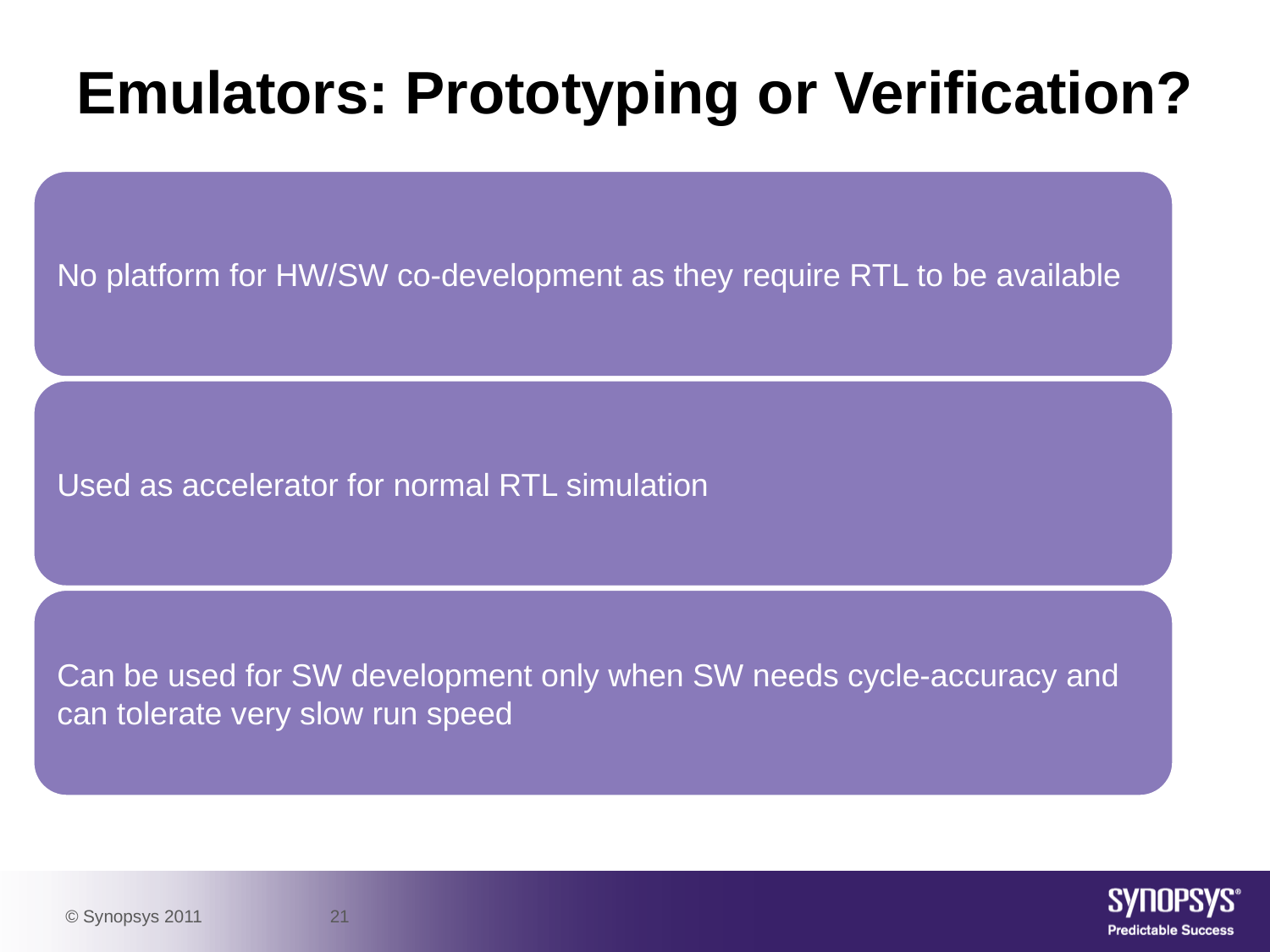

# Emulators: Prototyping or Verification?
No platform for HW/SW co-development as they require RTL to be available
Used as accelerator for normal RTL simulation
Can be used for SW development only when SW needs cycle-accuracy and can tolerate very slow run speed